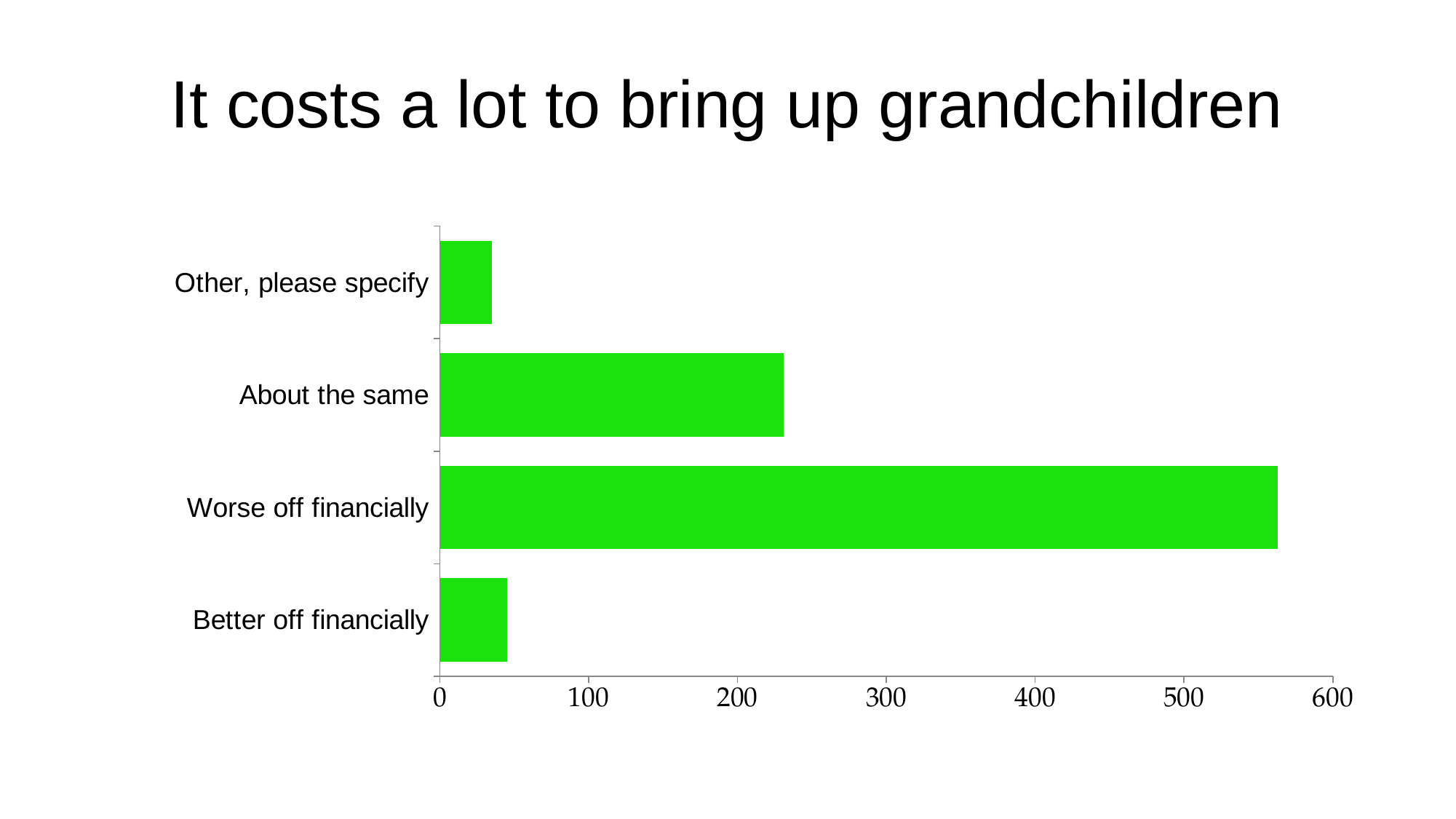

# It costs a lot to bring up grandchildren

### Chart

| Category |  |
|---|---|
| Better off financially | 45.0 |
| Worse off financially | 563.0 |
| About the same | 231.0 |
| Other, please specify | 35.0 |